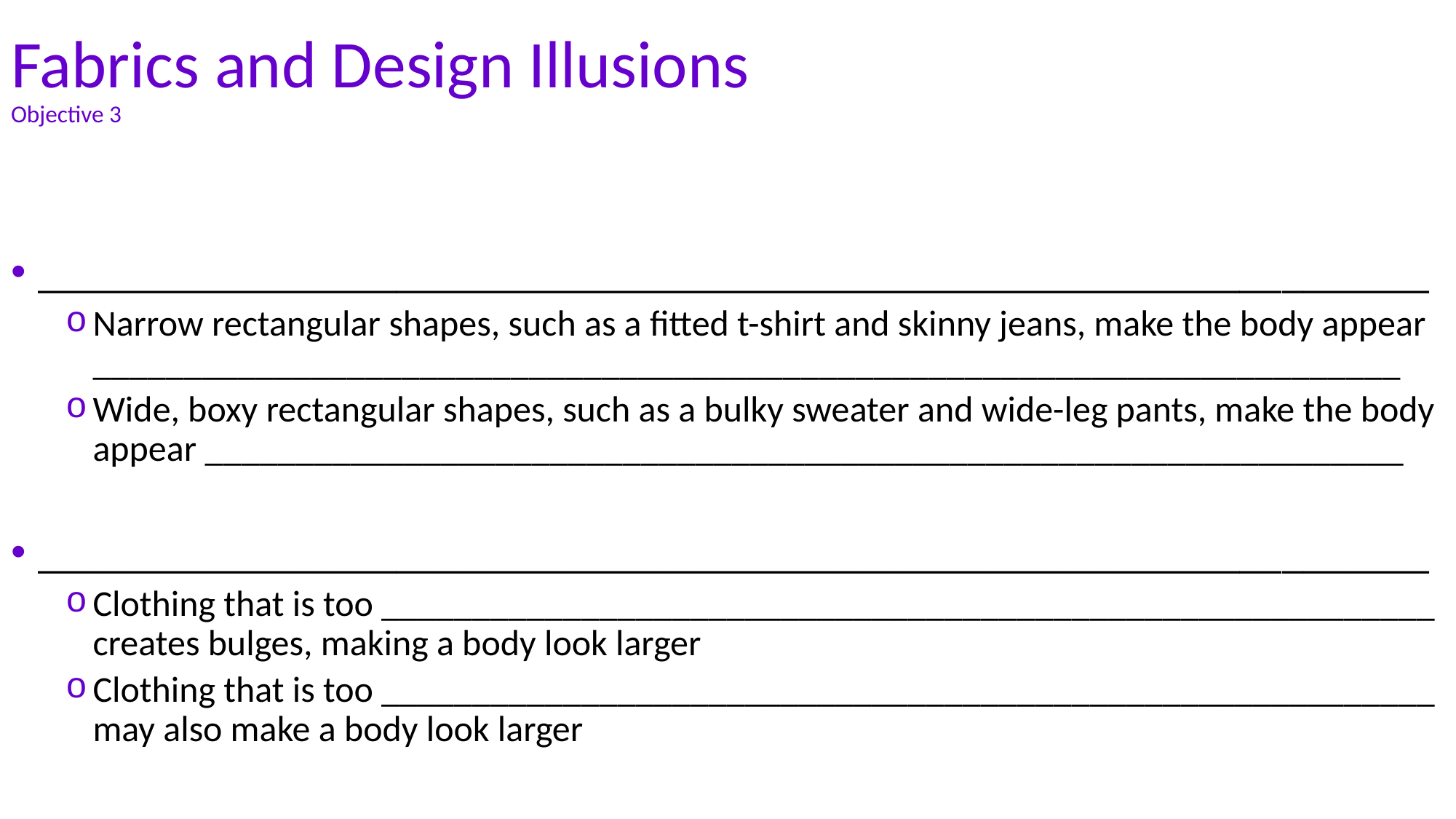

# Fabrics and Design Illusions Objective 3
__________________________________________________________________
Narrow rectangular shapes, such as a fitted t-shirt and skinny jeans, make the body appear ________________________________________________________________________
Wide, boxy rectangular shapes, such as a bulky sweater and wide-leg pants, make the body appear __________________________________________________________________

__________________________________________________________________
Clothing that is too __________________________________________________________ creates bulges, making a body look larger
Clothing that is too __________________________________________________________ may also make a body look larger